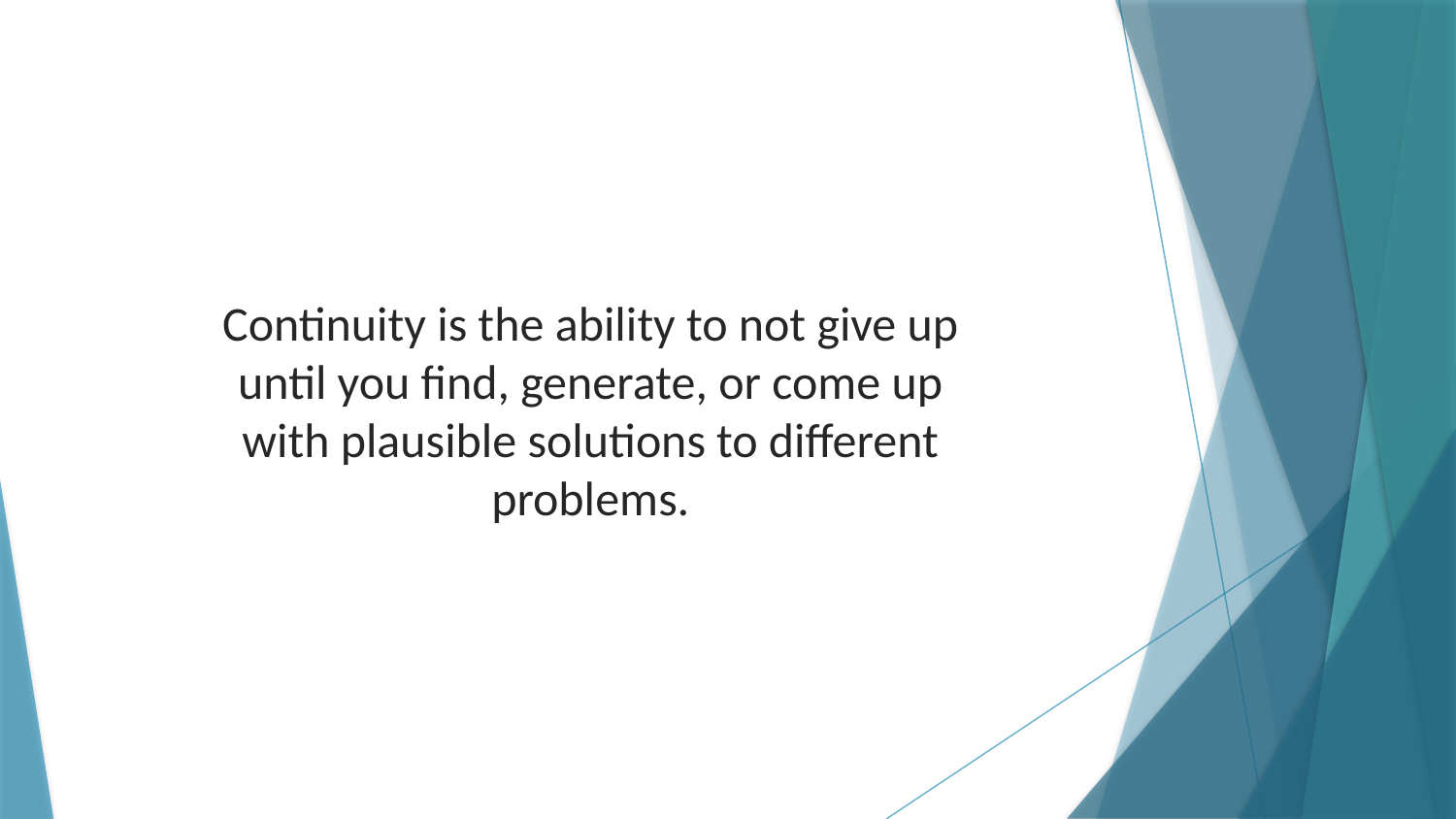

Continuity is the ability to not give up until you find, generate, or come up with plausible solutions to different problems.